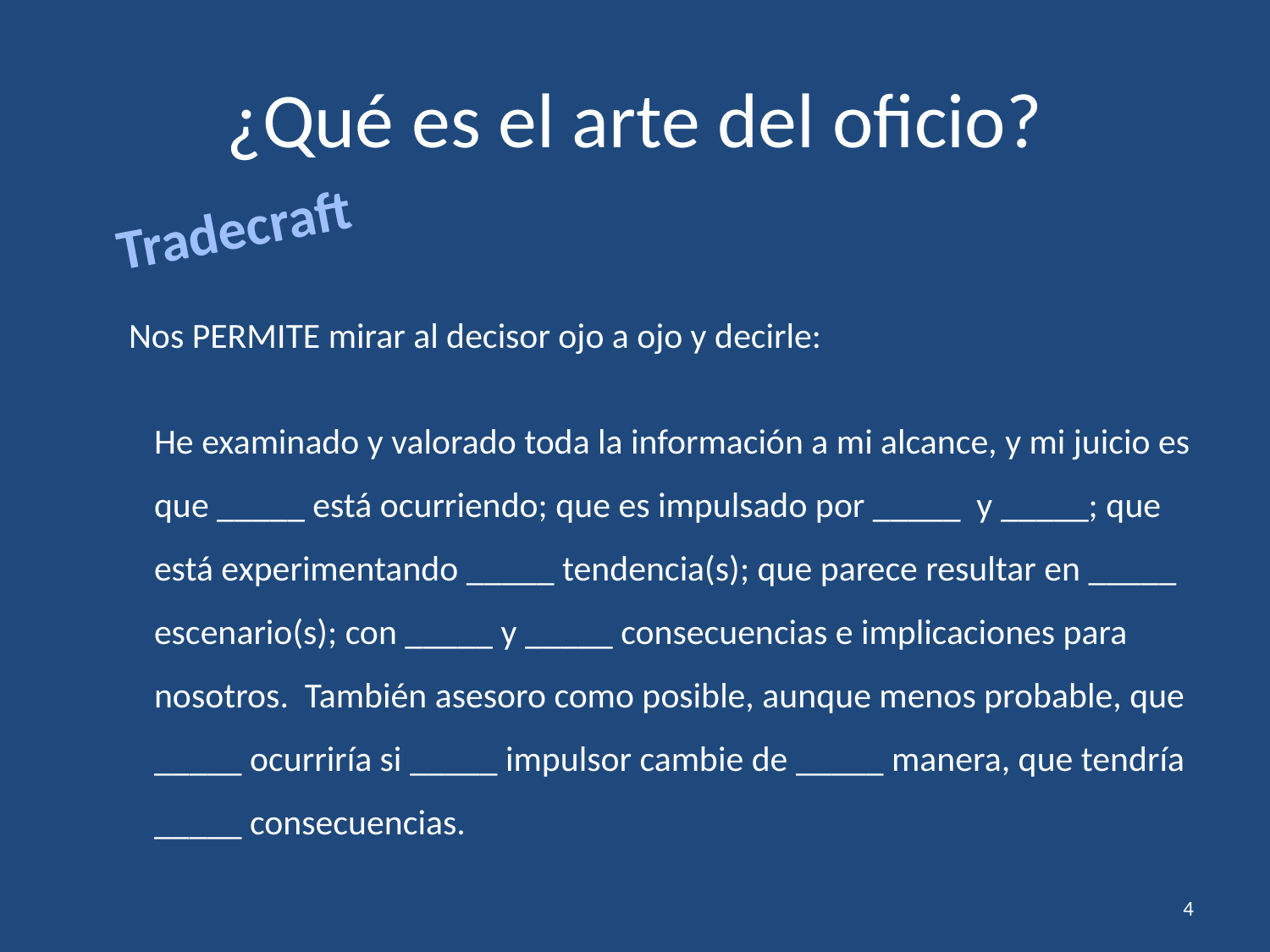

# ¿Qué es el arte del oficio?
Tradecraft
Nos PERMITE mirar al decisor ojo a ojo y decirle:

He examinado y valorado toda la información a mi alcance, y mi juicio es que _____ está ocurriendo; que es impulsado por _____  y _____; que está experimentando _____ tendencia(s); que parece resultar en _____ escenario(s); con _____ y _____ consecuencias e implicaciones para nosotros.  También asesoro como posible, aunque menos probable, que _____ ocurriría si _____ impulsor cambie de _____ manera, que tendría _____ consecuencias.
4